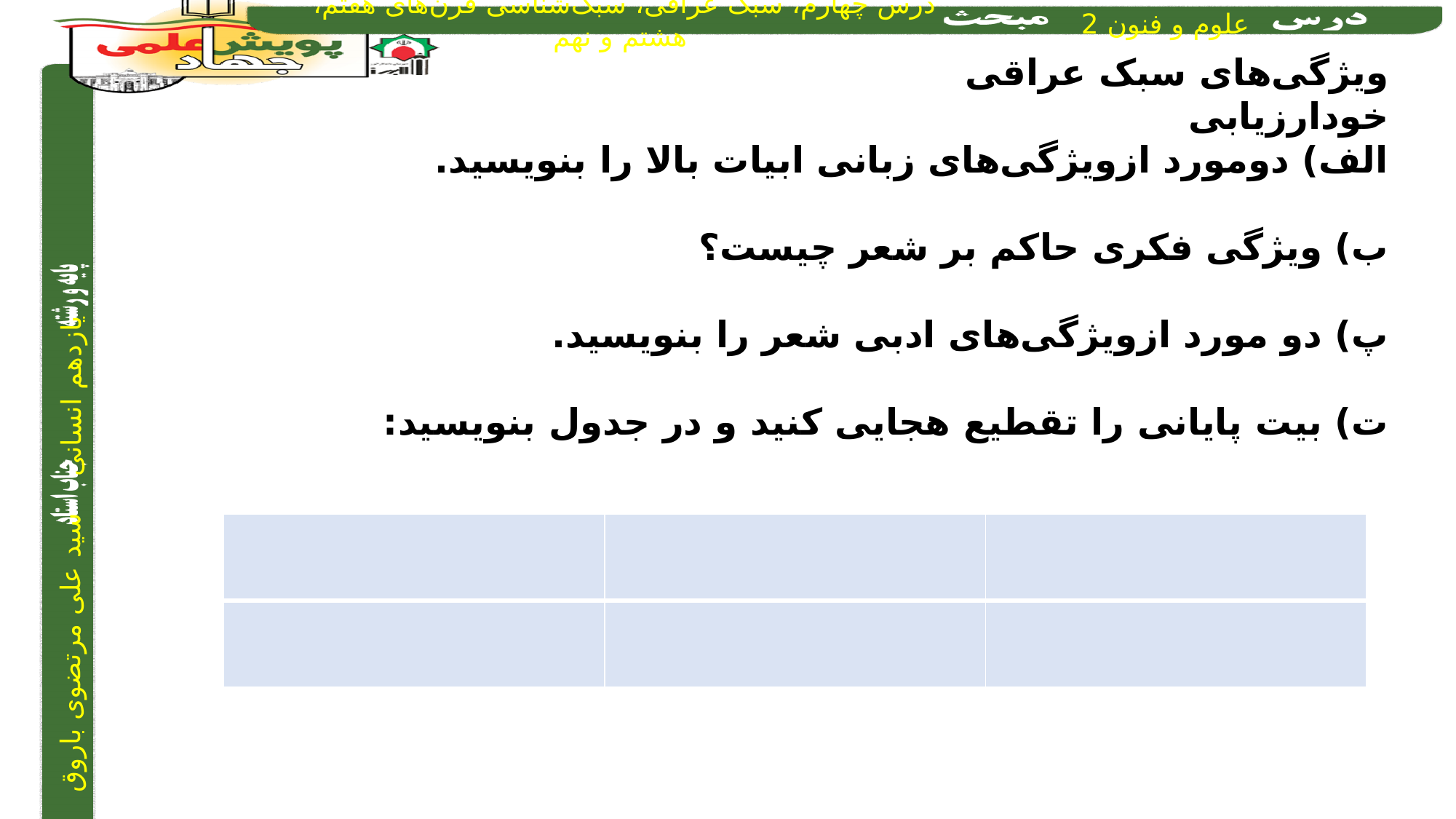

ویژگی‌های سبک عراقی
خودارزیابی
الف) دومورد ازویژگی‌های زبانی ابیات بالا را بنویسید.

ب) ویژگی فکری حاکم بر شعر چیست؟

پ) دو مورد ازویژگی‌های ادبی شعر را بنویسید.

ت) بیت پایانی را تقطیع هجایی کنید و در جدول بنویسید:

|  |  |  |
| --- | --- | --- |
|  |  |  |